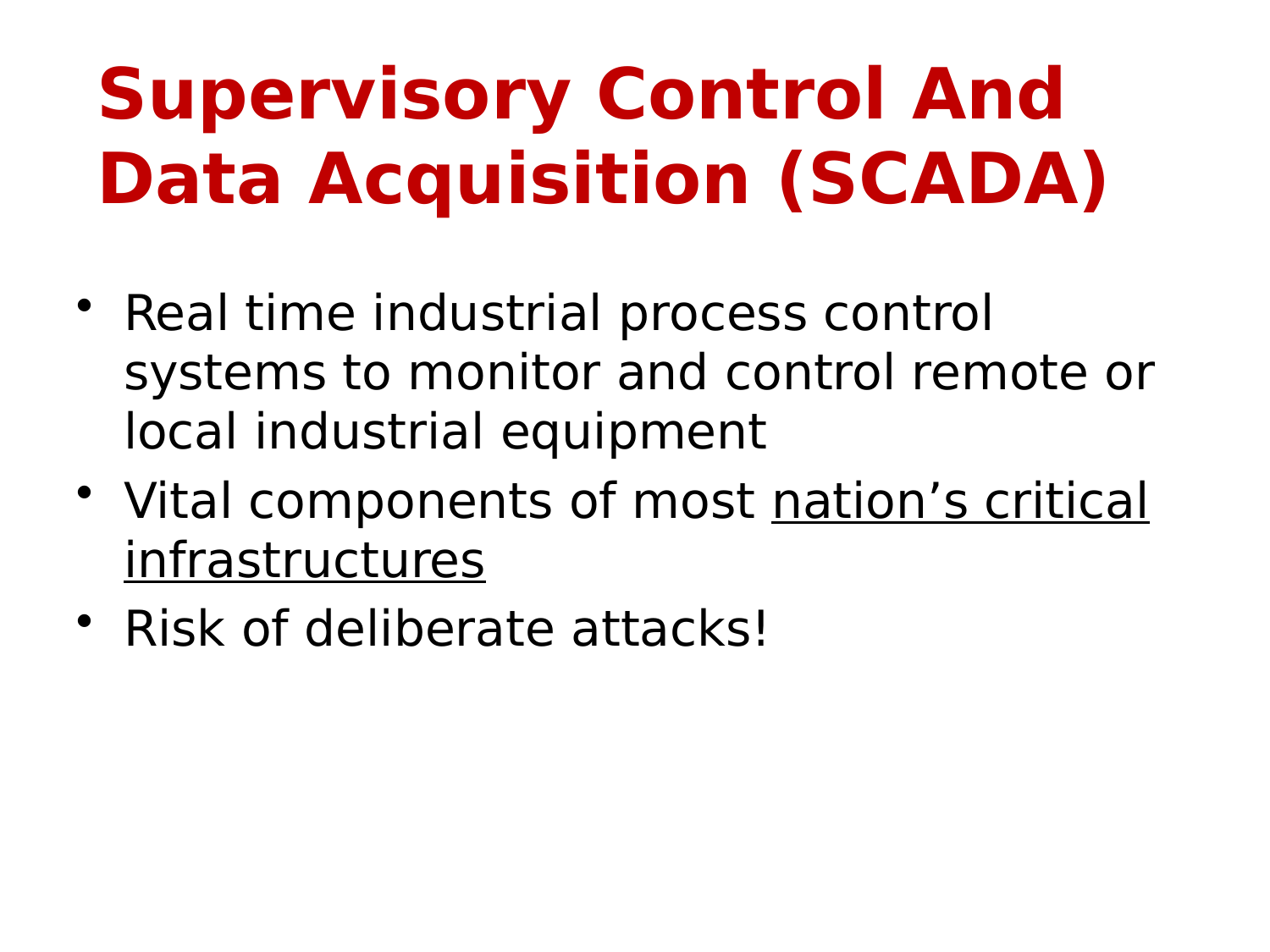

# Supervisory Control And Data Acquisition (SCADA)
Real time industrial process control systems to monitor and control remote or local industrial equipment
Vital components of most nation’s critical infrastructures
Risk of deliberate attacks!